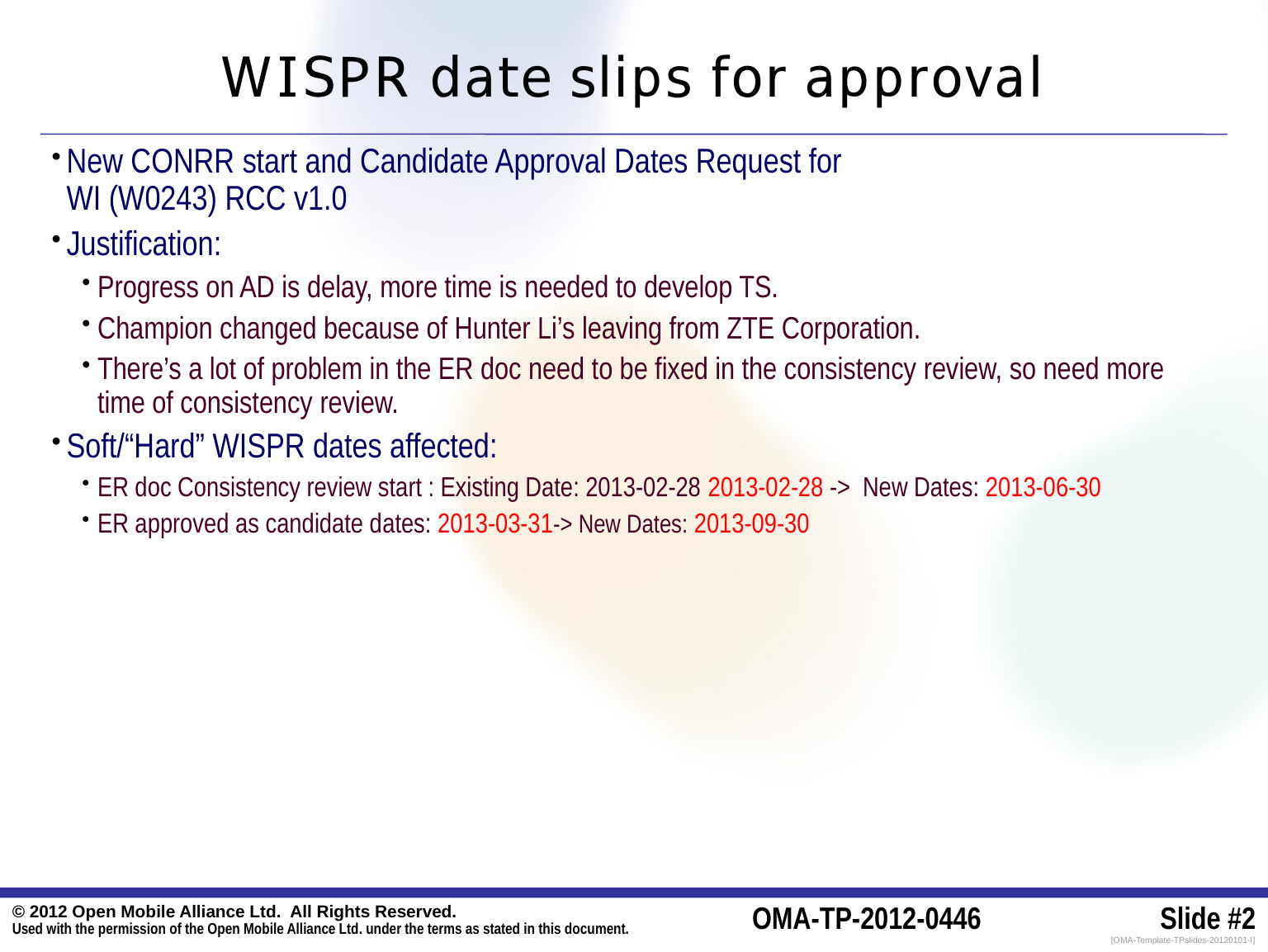

# WISPR date slips for approval
New CONRR start and Candidate Approval Dates Request for
WI (W0243) RCC v1.0
Justification:
Progress on AD is delay, more time is needed to develop TS.
Champion changed because of Hunter Li’s leaving from ZTE Corporation.
There’s a lot of problem in the ER doc need to be fixed in the consistency review, so need more time of consistency review.
Soft/“Hard” WISPR dates affected:
ER doc Consistency review start : Existing Date: 2013-02-28 2013-02-28 ->  New Dates: 2013-06-30
ER approved as candidate dates: 2013-03-31-> New Dates: 2013-09-30